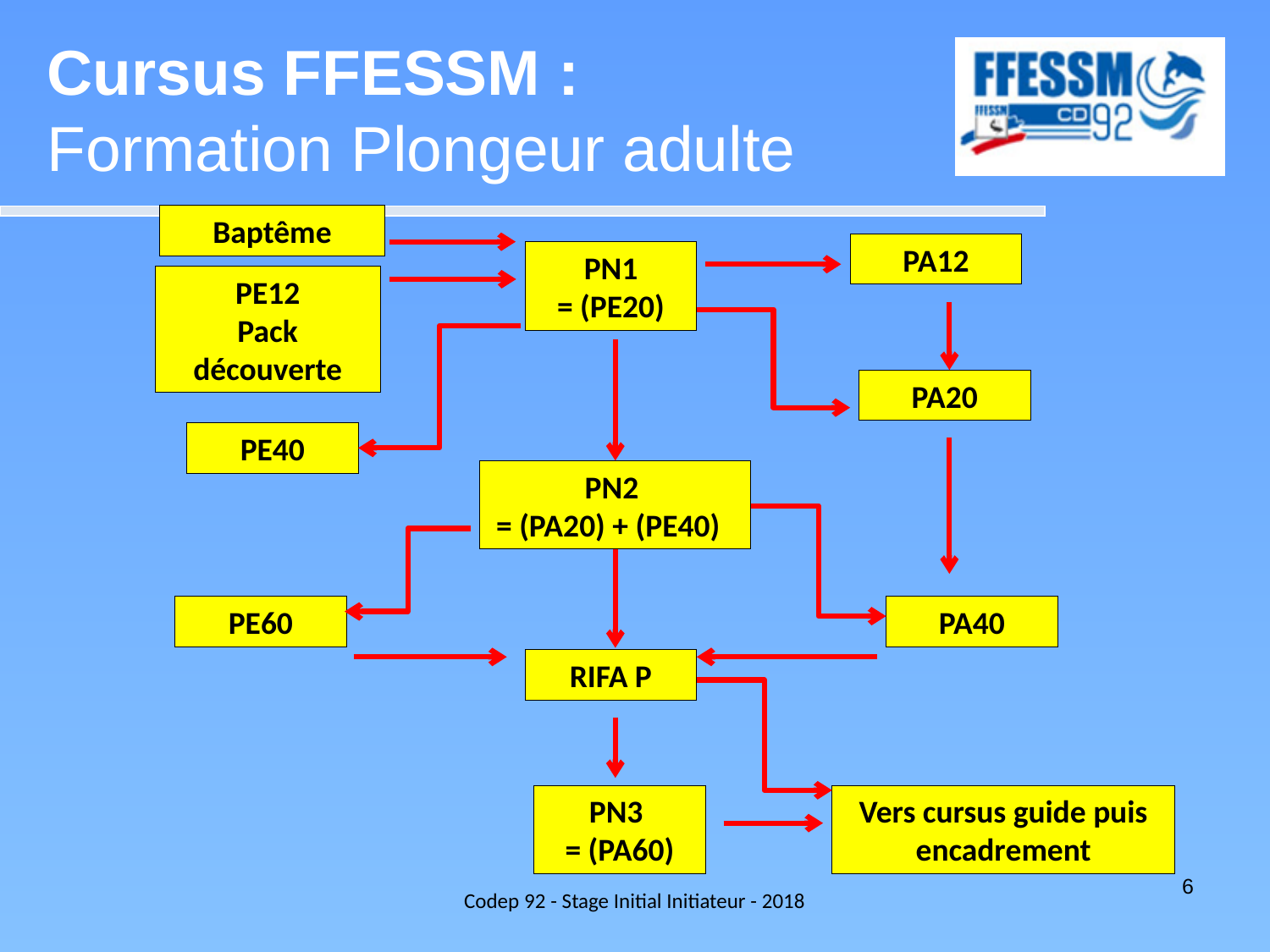

Cursus FFESSM :
Formation Plongeur adulte
Baptême
PA12
PN1
= (PE20)
PE12
Pack découverte
PA20
PE40
PN2
= (PA20) + (PE40)
PE60
PA40
RIFA P
PN3
= (PA60)
Vers cursus guide puis encadrement
Codep 92 - Stage Initial Initiateur - 2018
6